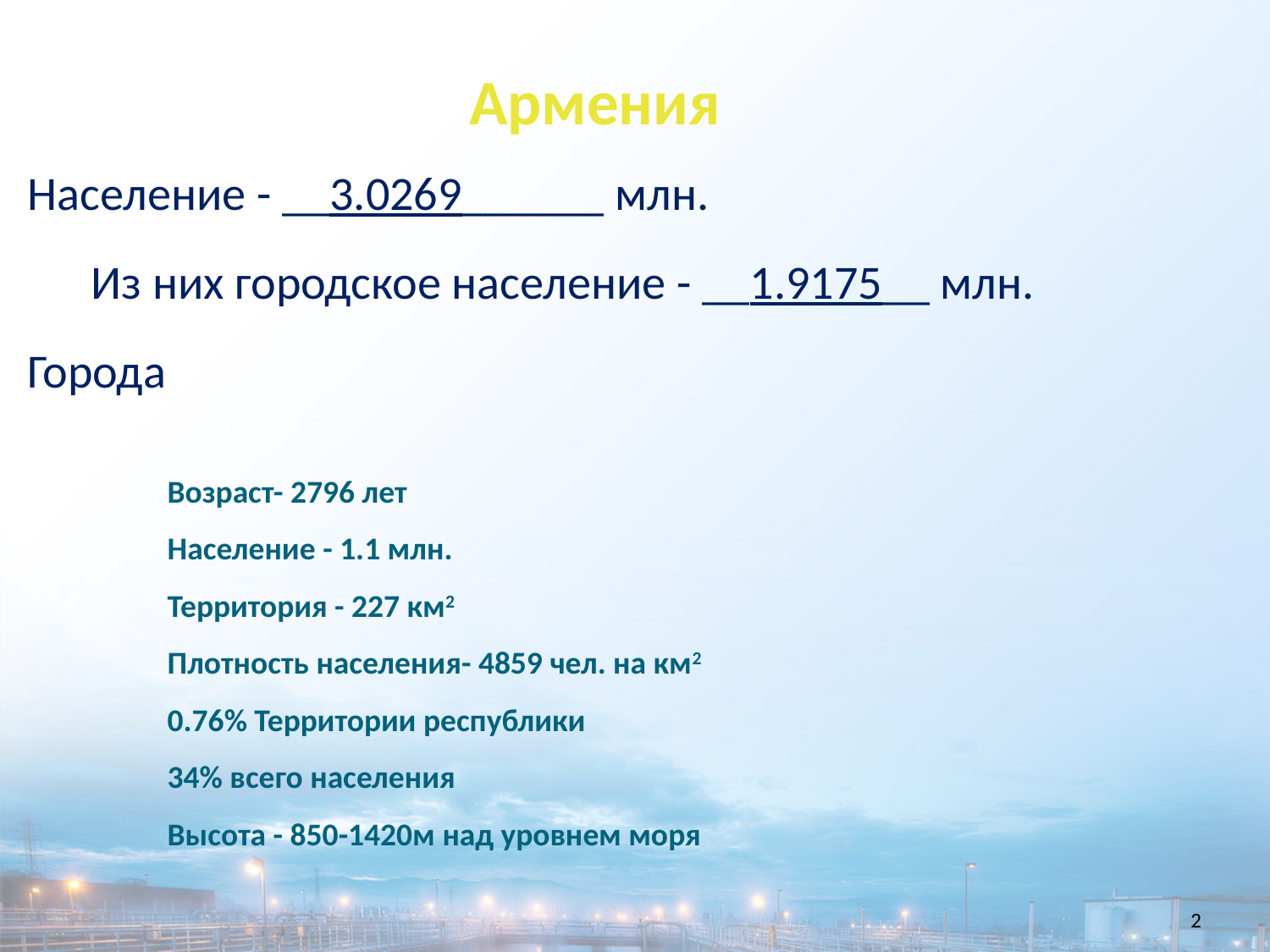

Армения
Население - __3.0269______ млн.
Из них городское население - __1.9175__ млн.
Города

Возраст- 2796 лет
Население - 1.1 млн.
Территория - 227 км2
Плотность населения- 4859 чел. на км2
0.76% Территории республики
34% всего населения
Высота - 850-1420м над уровнем моря
2